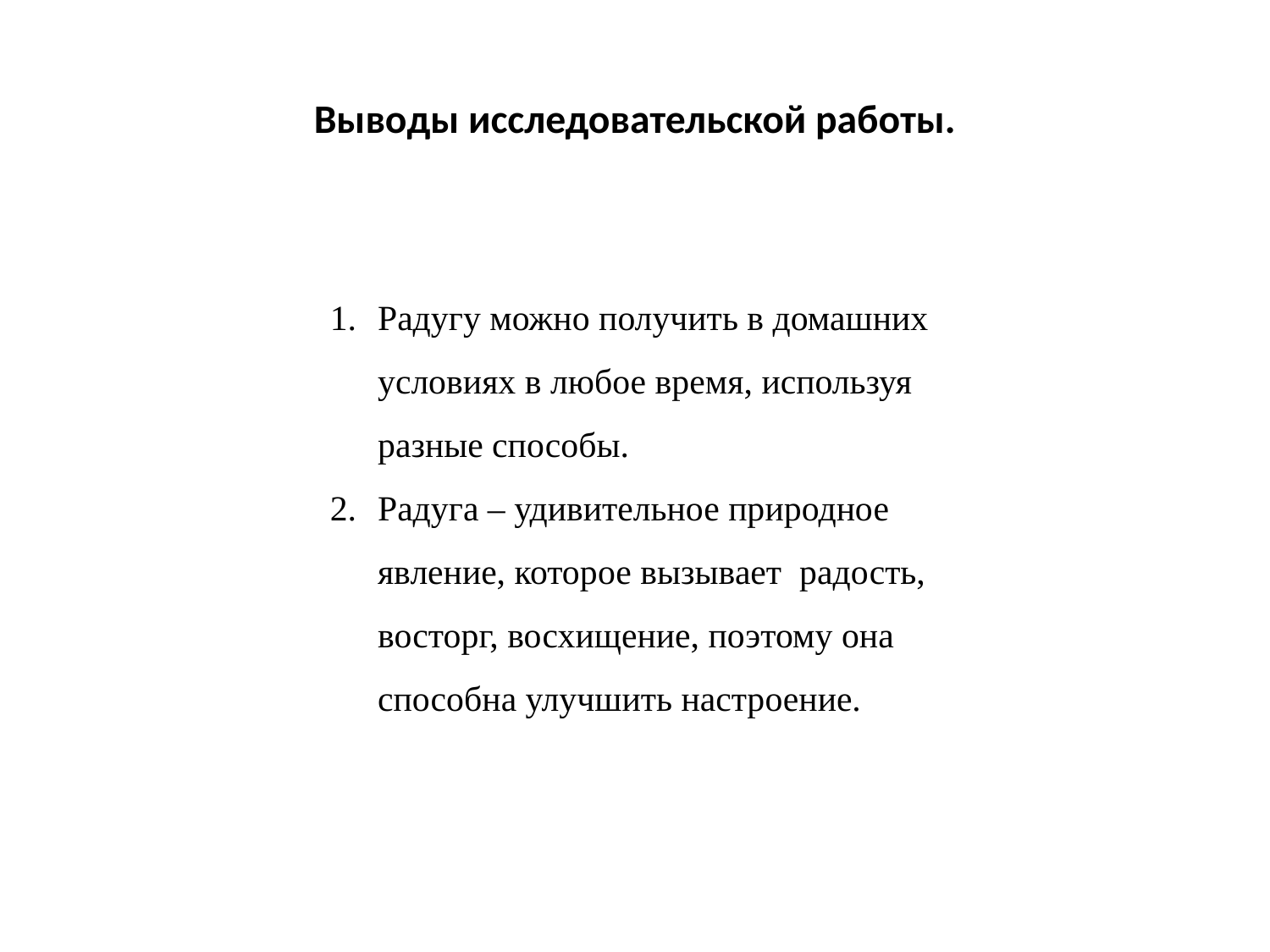

# Выводы исследовательской работы.
Радугу можно получить в домашних условиях в любое время, используя разные способы.
Радуга – удивительное природное явление, которое вызывает  радость, восторг, восхищение, поэтому она способна улучшить настроение.